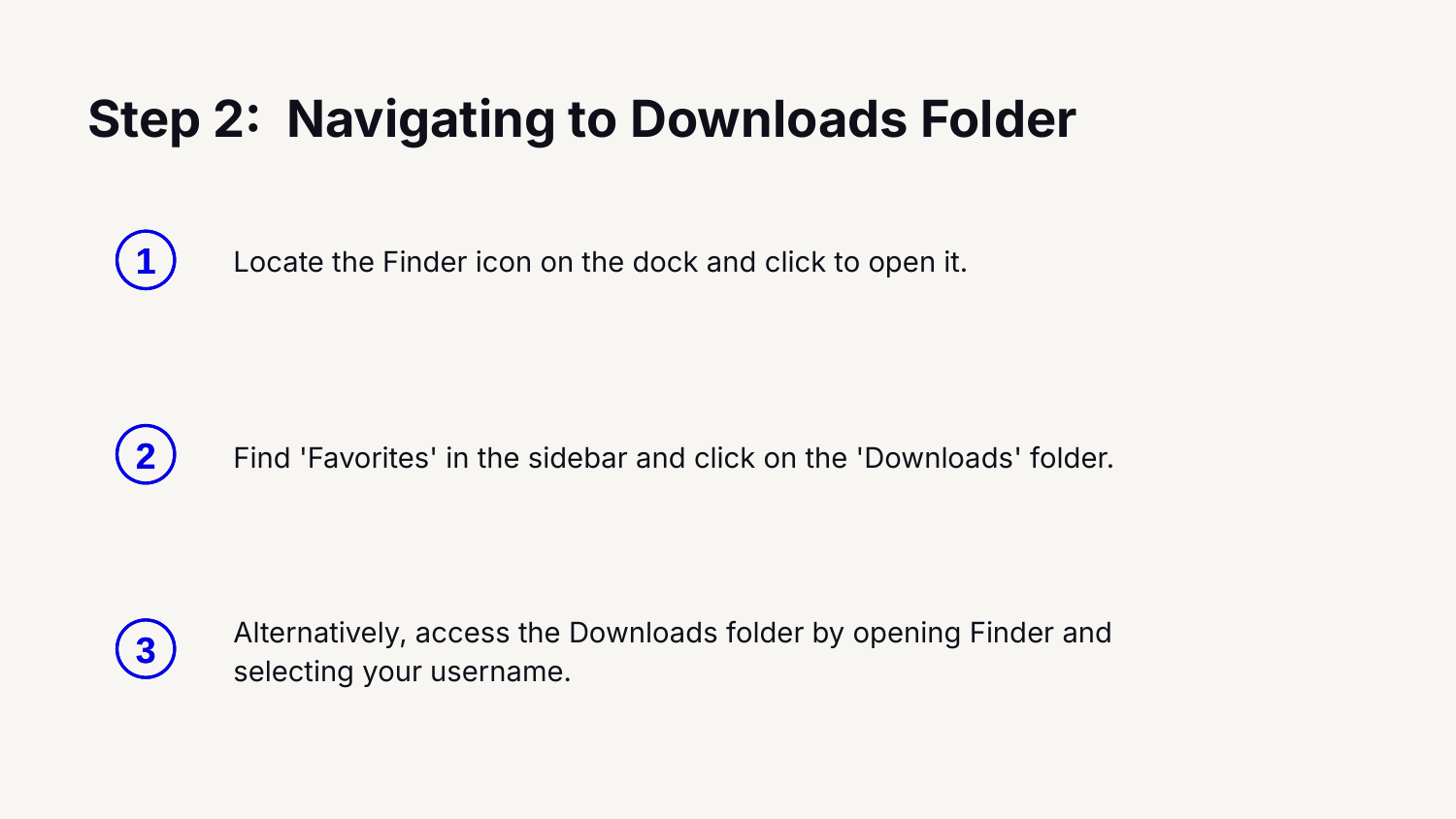

# Step 2:  Navigating to Downloads Folder
Locate the Finder icon on the dock and click to open it.
1
Find 'Favorites' in the sidebar and click on the 'Downloads' folder.
2
Alternatively, access the Downloads folder by opening Finder and selecting your username.
3